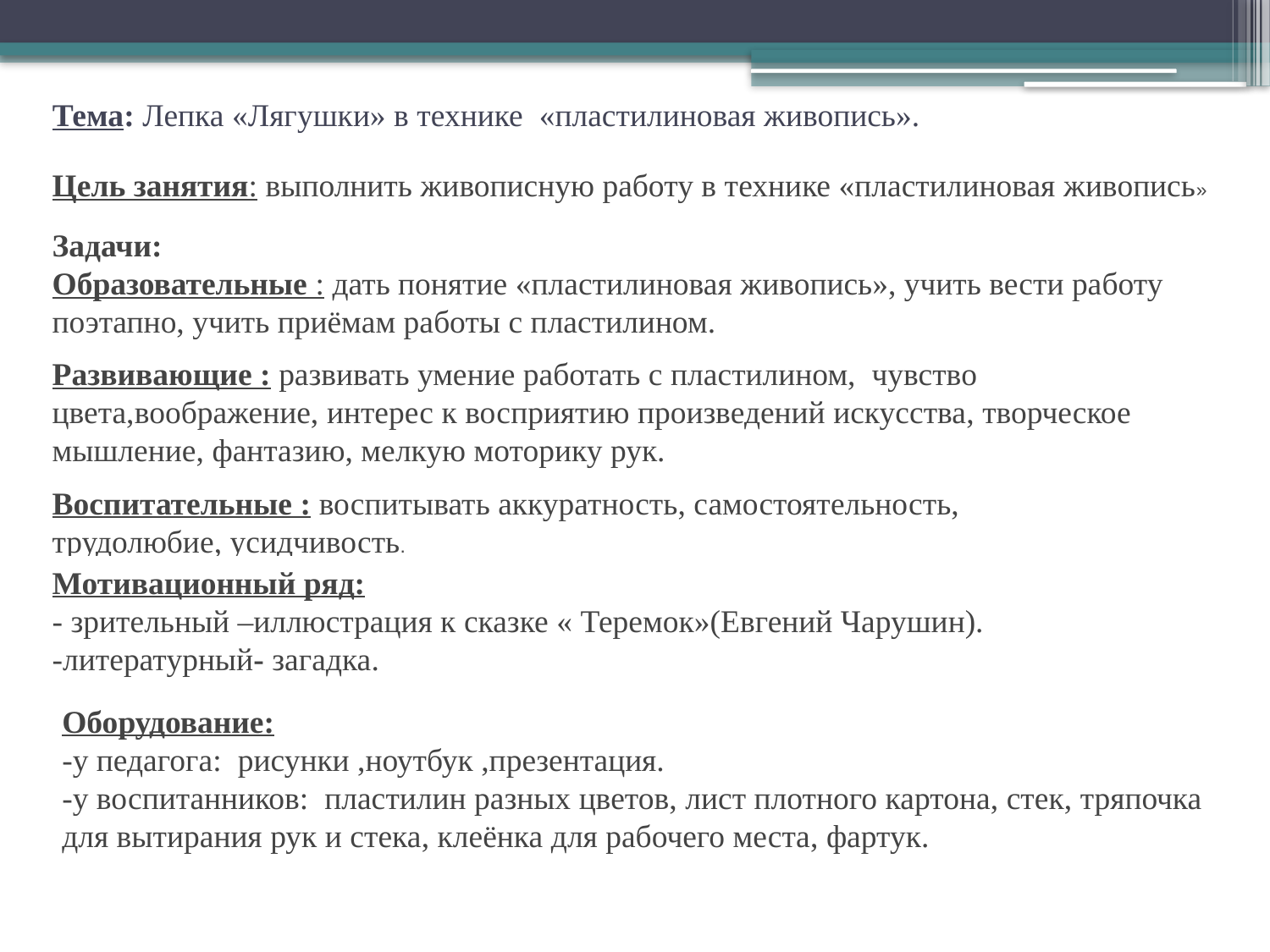

# Тема: Лепка «Лягушки» в технике  «пластилиновая живопись».
Цель занятия: выполнить живописную работу в технике «пластилиновая живопись»
Задачи:
Образовательные : дать понятие «пластилиновая живопись», учить вести работу поэтапно, учить приёмам работы с пластилином.
Развивающие : развивать умение работать с пластилином,  чувство цвета,воображение, интерес к восприятию произведений искусства, творческое мышление, фантазию, мелкую моторику рук.
Воспитательные : воспитывать аккуратность, самостоятельность, трудолюбие, усидчивость.
Мотивационный ряд:
- зрительный –иллюстрация к сказке « Теремок»(Евгений Чарушин).
-литературный- загадка.
Оборудование:
-у педагога:  рисунки ,ноутбук ,презентация.
-у воспитанников:  пластилин разных цветов, лист плотного картона, стек, тряпочка для вытирания рук и стека, клеёнка для рабочего места, фартук.